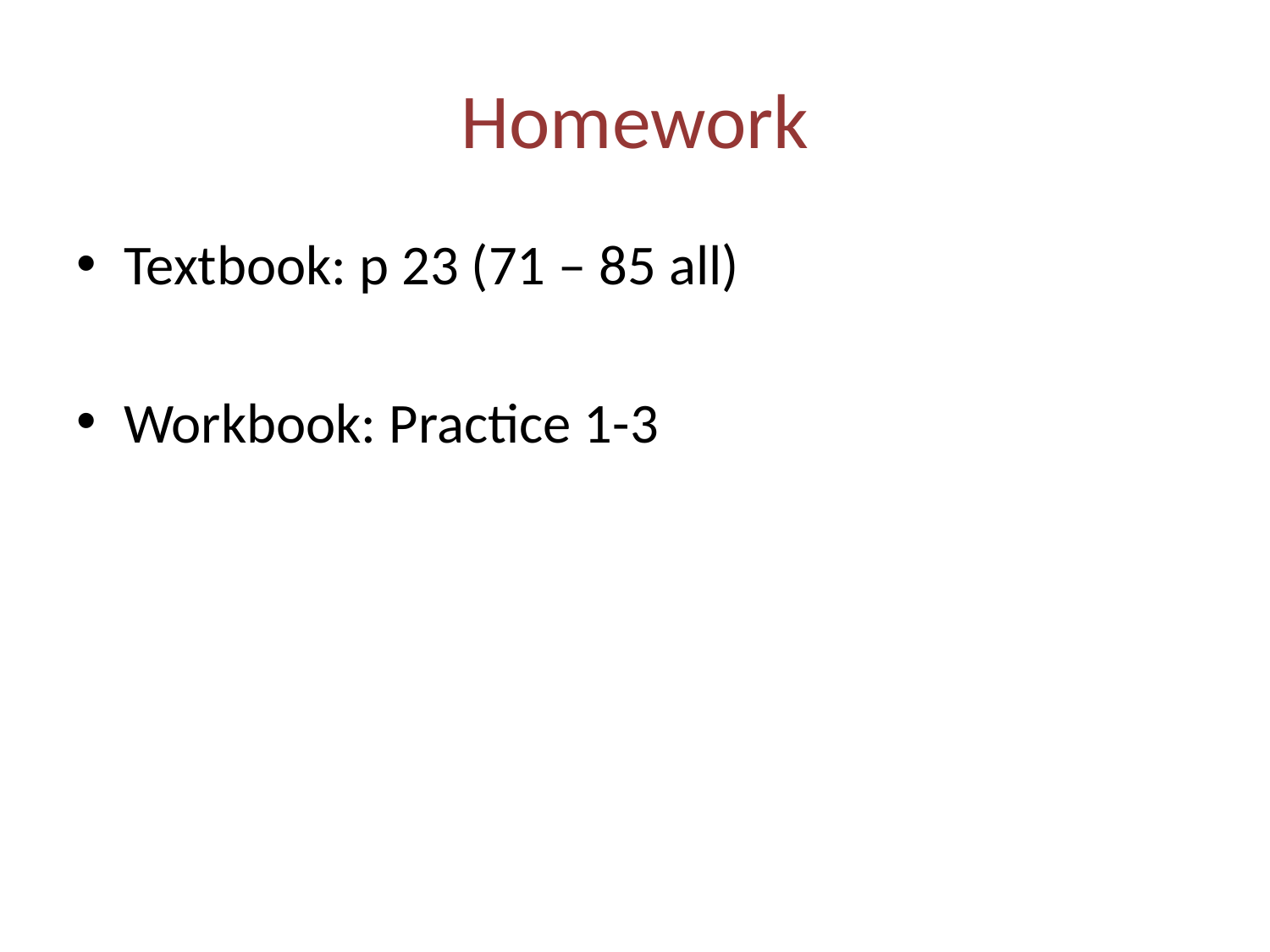

# Homework
Textbook: p 23 (71 – 85 all)

Workbook: Practice 1-3